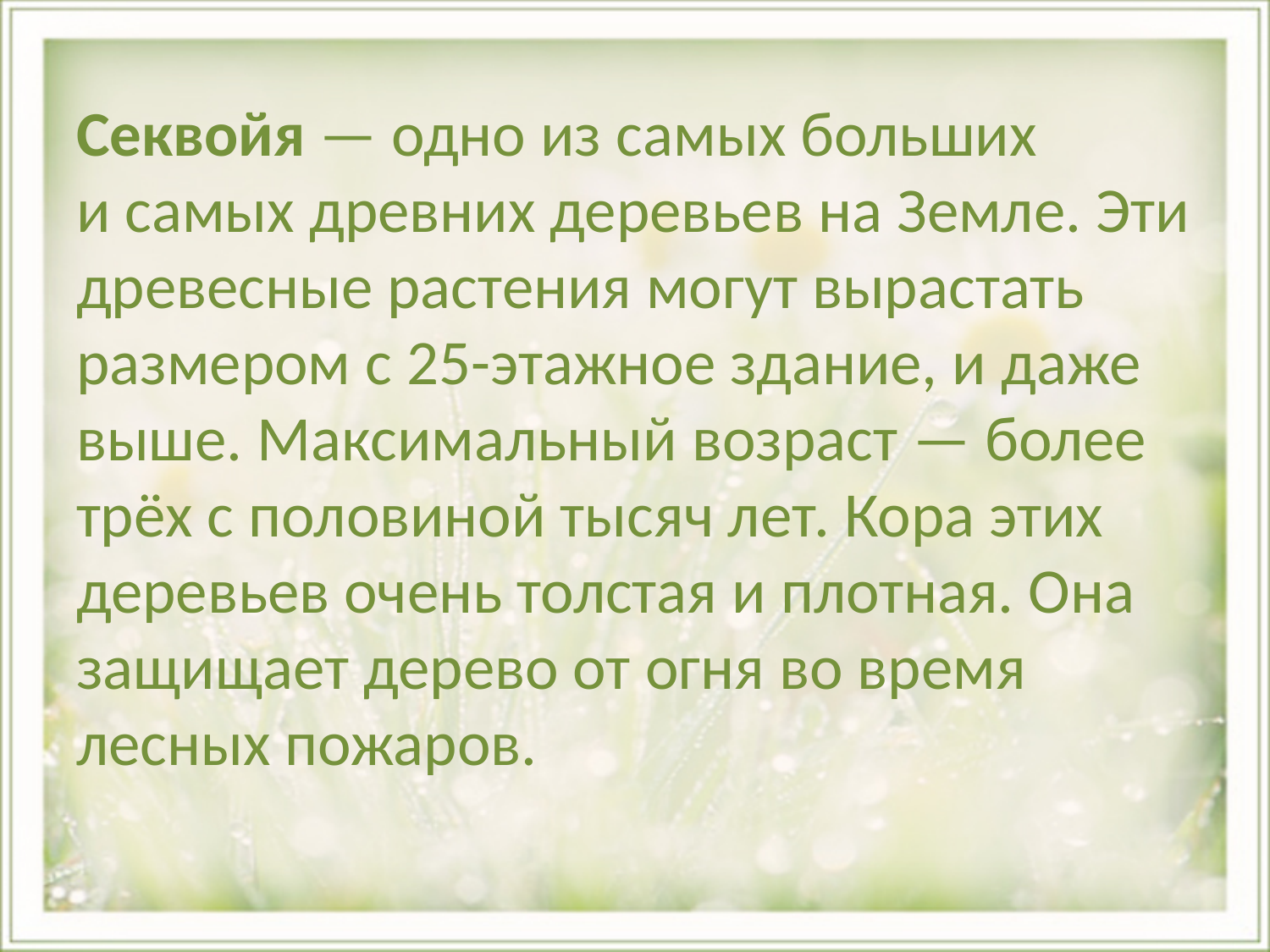

Секвойя — одно из самых больших и самых древних деревьев на Земле. Эти древесные растения могут вырастать размером с 25-этажное здание, и даже выше. Максимальный возраст — более трёх с половиной тысяч лет. Кора этих деревьев очень толстая и плотная. Она защищает дерево от огня во время лесных пожаров.